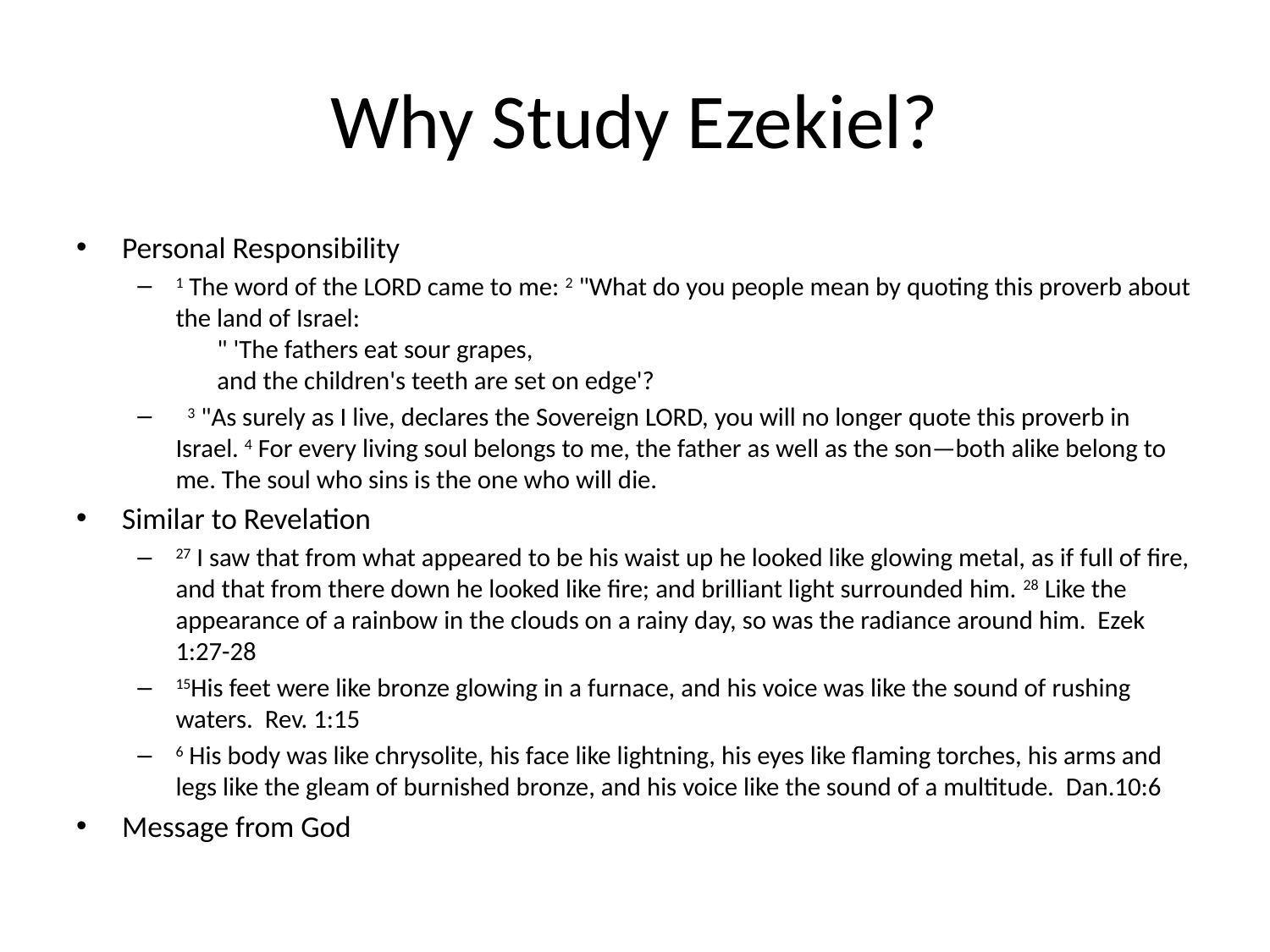

# Why Study Ezekiel?
Personal Responsibility
1 The word of the LORD came to me: 2 "What do you people mean by quoting this proverb about the land of Israel:
       " 'The fathers eat sour grapes,
       and the children's teeth are set on edge'?
  3 "As surely as I live, declares the Sovereign LORD, you will no longer quote this proverb in Israel. 4 For every living soul belongs to me, the father as well as the son—both alike belong to me. The soul who sins is the one who will die.
Similar to Revelation
27 I saw that from what appeared to be his waist up he looked like glowing metal, as if full of fire, and that from there down he looked like fire; and brilliant light surrounded him. 28 Like the appearance of a rainbow in the clouds on a rainy day, so was the radiance around him.  Ezek 1:27-28
15His feet were like bronze glowing in a furnace, and his voice was like the sound of rushing waters.  Rev. 1:15
6 His body was like chrysolite, his face like lightning, his eyes like flaming torches, his arms and legs like the gleam of burnished bronze, and his voice like the sound of a multitude.  Dan.10:6
Message from God